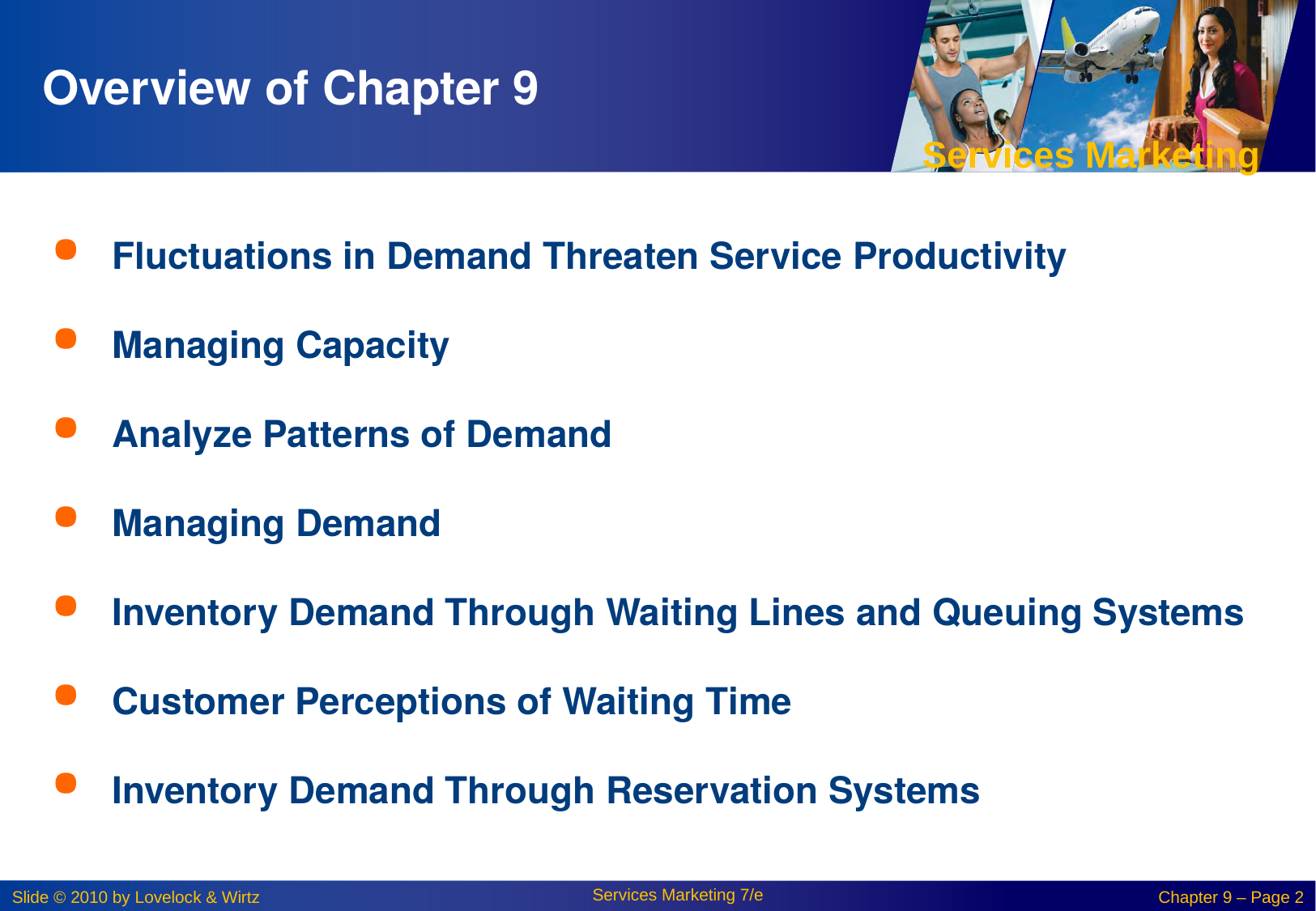

# Overview of Chapter 9
Fluctuations in Demand Threaten Service Productivity
Managing Capacity
Analyze Patterns of Demand
Managing Demand
Inventory Demand Through Waiting Lines and Queuing Systems
Customer Perceptions of Waiting Time
Inventory Demand Through Reservation Systems